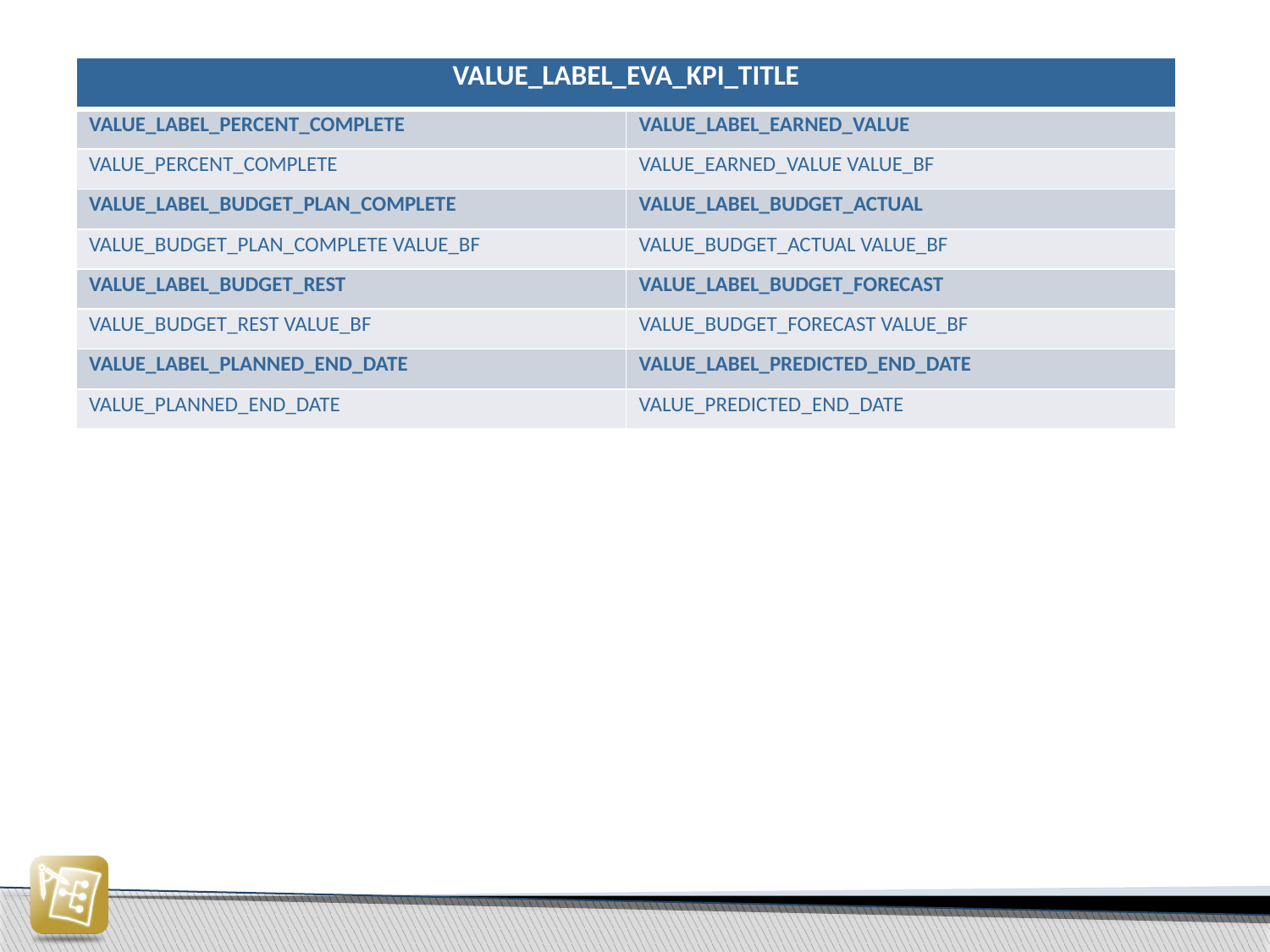

| VALUE\_LABEL\_EVA\_KPI\_TITLE |  |
| --- | --- |
| VALUE\_LABEL\_PERCENT\_COMPLETE | VALUE\_LABEL\_EARNED\_VALUE |
| VALUE\_PERCENT\_COMPLETE | VALUE\_EARNED\_VALUE VALUE\_BF |
| VALUE\_LABEL\_BUDGET\_PLAN\_COMPLETE | VALUE\_LABEL\_BUDGET\_ACTUAL |
| VALUE\_BUDGET\_PLAN\_COMPLETE VALUE\_BF | VALUE\_BUDGET\_ACTUAL VALUE\_BF |
| VALUE\_LABEL\_BUDGET\_REST | VALUE\_LABEL\_BUDGET\_FORECAST |
| VALUE\_BUDGET\_REST VALUE\_BF | VALUE\_BUDGET\_FORECAST VALUE\_BF |
| VALUE\_LABEL\_PLANNED\_END\_DATE | VALUE\_LABEL\_PREDICTED\_END\_DATE |
| VALUE\_PLANNED\_END\_DATE | VALUE\_PREDICTED\_END\_DATE |